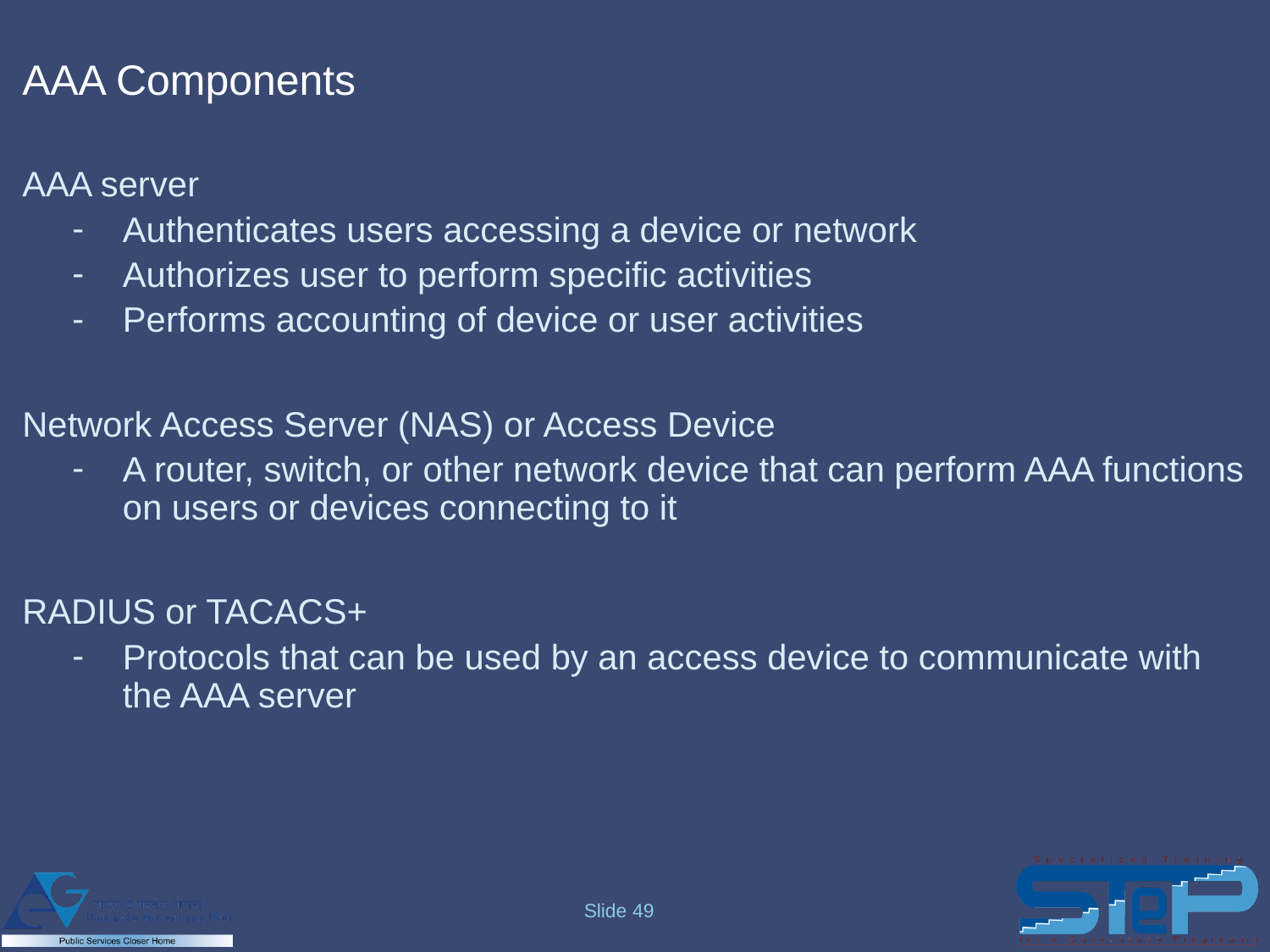

# AAA Components
AAA server
Authenticates users accessing a device or network
Authorizes user to perform specific activities
Performs accounting of device or user activities

Network Access Server (NAS) or Access Device
A router, switch, or other network device that can perform AAA functions on users or devices connecting to it

RADIUS or TACACS+
Protocols that can be used by an access device to communicate with the AAA server